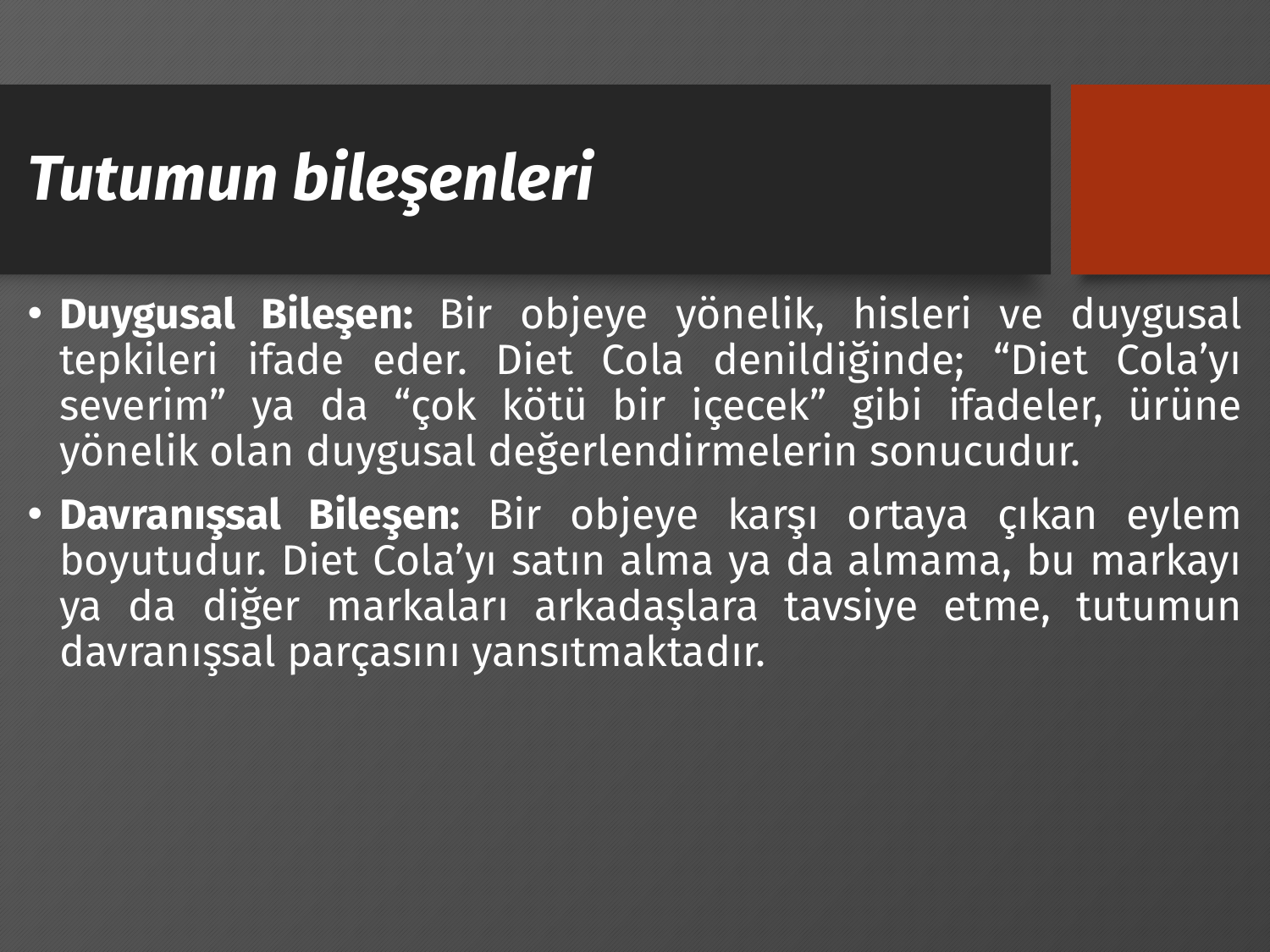

# Tutumun bileşenleri
Duygusal Bileşen: Bir objeye yönelik, hisleri ve duygusal tepkileri ifade eder. Diet Cola denildiğinde; “Diet Cola’yı severim” ya da “çok kötü bir içecek” gibi ifadeler, ürüne yönelik olan duygusal değerlendirmelerin sonucudur.
Davranışsal Bileşen: Bir objeye karşı ortaya çıkan eylem boyutudur. Diet Cola’yı satın alma ya da almama, bu markayı ya da diğer markaları arkadaşlara tavsiye etme, tutumun davranışsal parçasını yansıtmaktadır.